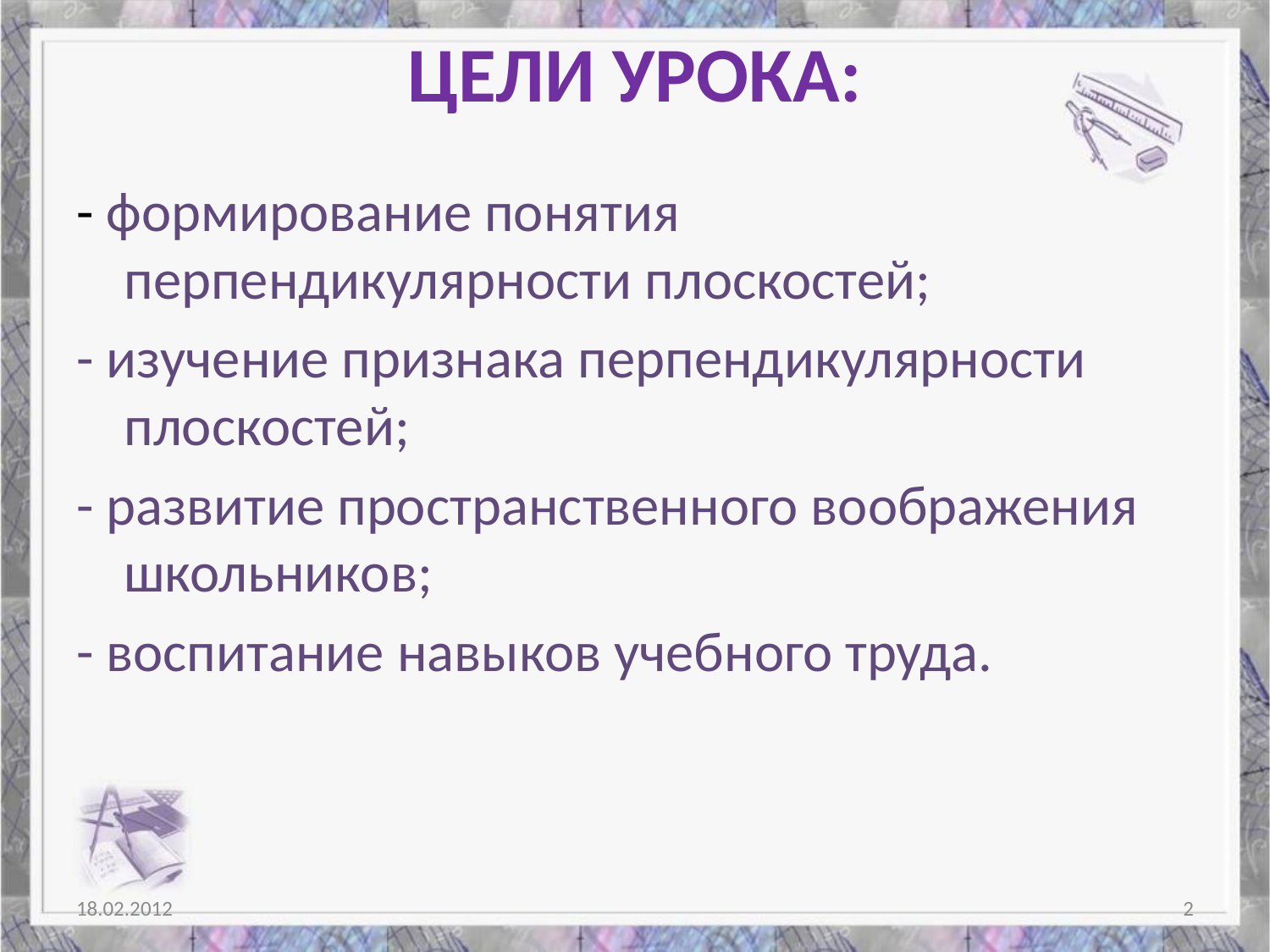

# ЦЕЛИ УРОКА:
- формирование понятия перпендикулярности плоскостей;
- изучение признака перпендикулярности плоскостей;
- развитие пространственного воображения школьников;
- воспитание навыков учебного труда.

18.02.2012
2